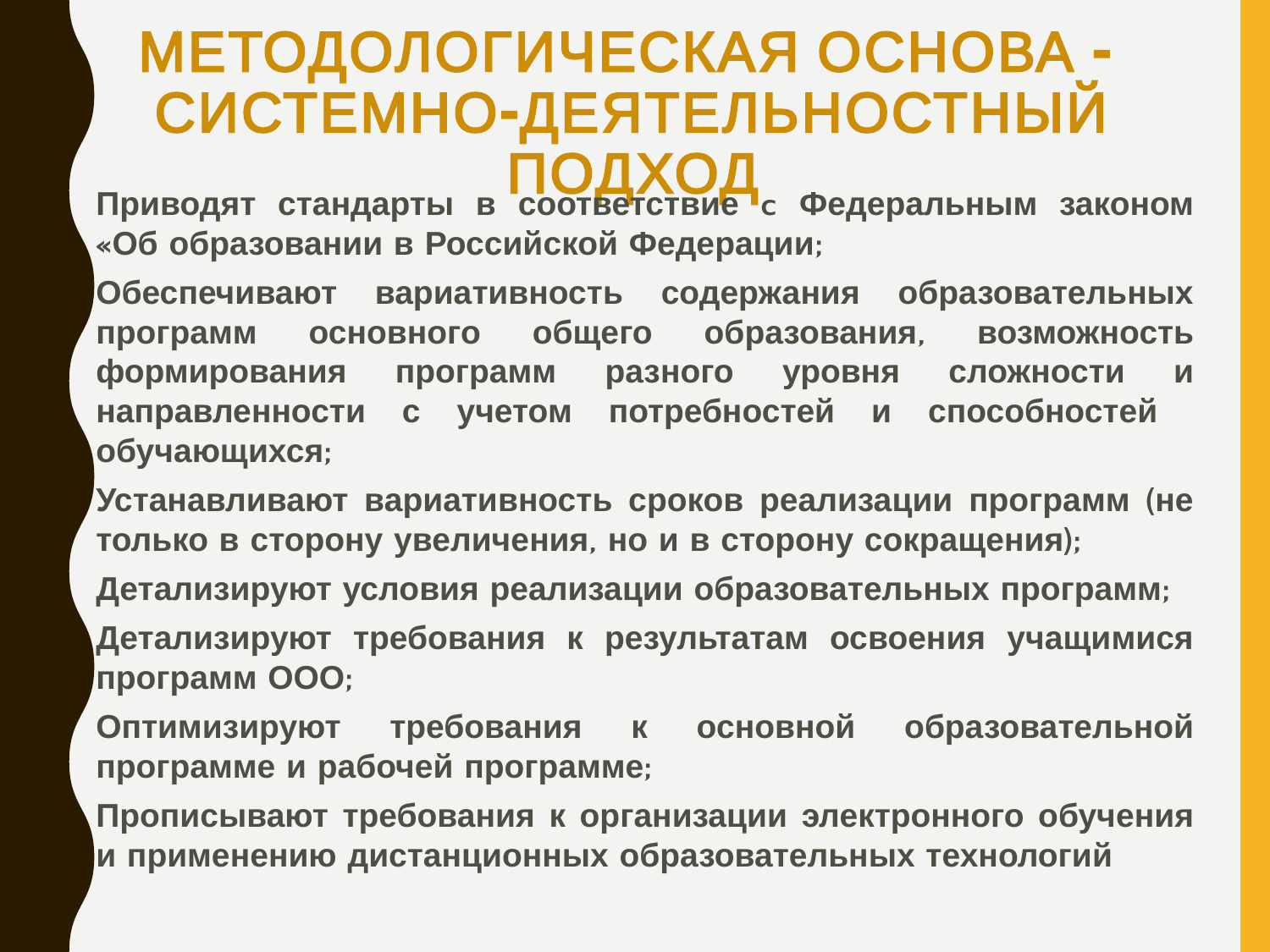

# Методологическая основа –
системно-деятельностный подход
Приводят стандарты в соответствие c Федеральным законом «Об образовании в Российской Федерации;
Обеспечивают вариативность содержания образовательных программ основного общего образования, возможность формирования программ разного уровня сложности и направленности с учетом потребностей и способностей  обучающихся;
Устанавливают вариативность сроков реализации программ (не только в сторону увеличения, но и в сторону сокращения);
Детализируют условия реализации образовательных программ;
Детализируют требования к результатам освоения учащимися программ ООО;
Оптимизируют требования к основной образовательной программе и рабочей программе;
Прописывают требования к организации электронного обучения и применению дистанционных образовательных технологий